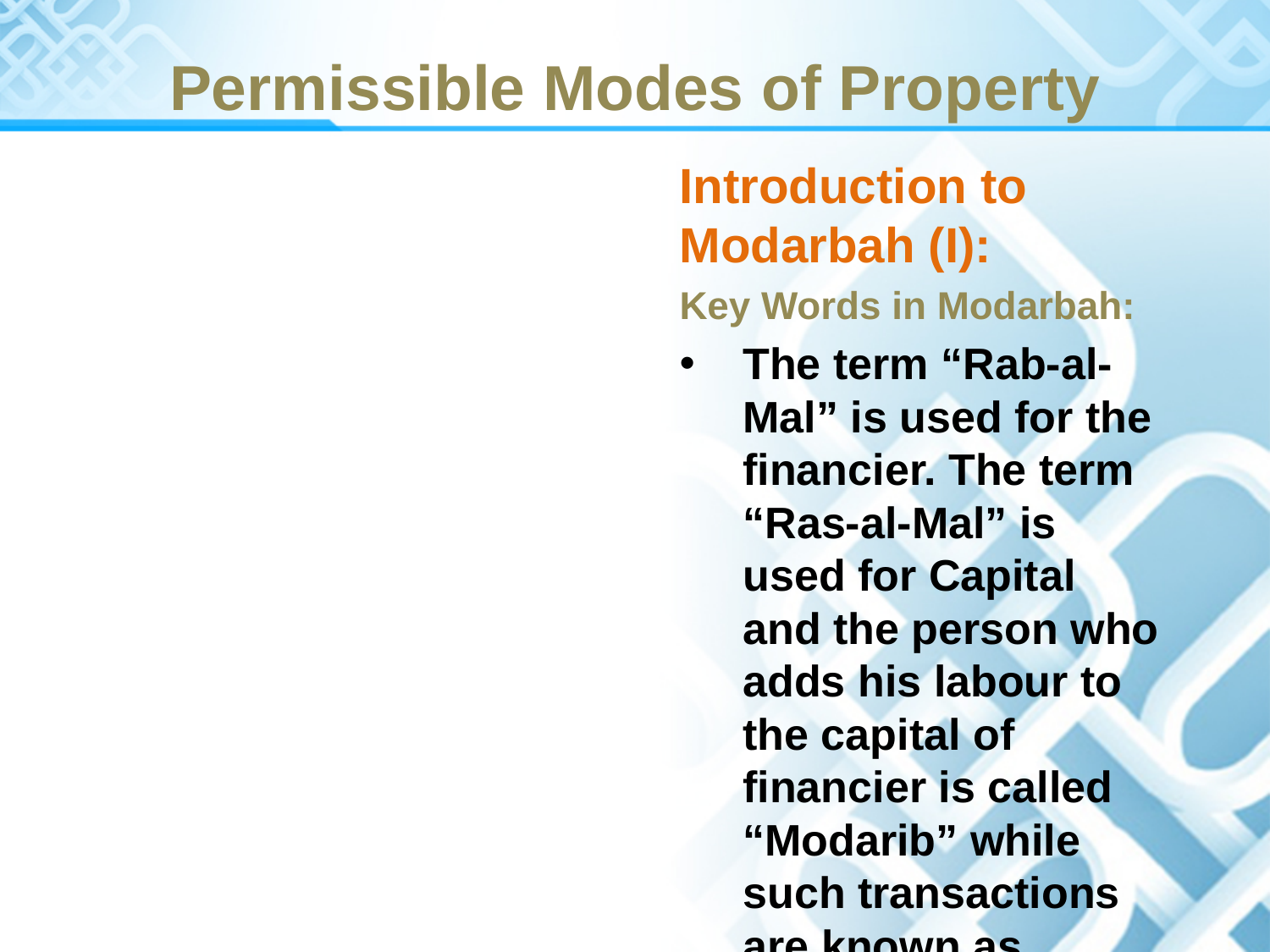

Permissible Modes of Property
Introduction to Modarbah (I):
Key Words in Modarbah:
The term “Rab-al-Mal” is used for the financier. The term “Ras-al-Mal” is used for Capital and the person who adds his labour to the capital of financier is called “Modarib” while such transactions are known as “Moharbah”.